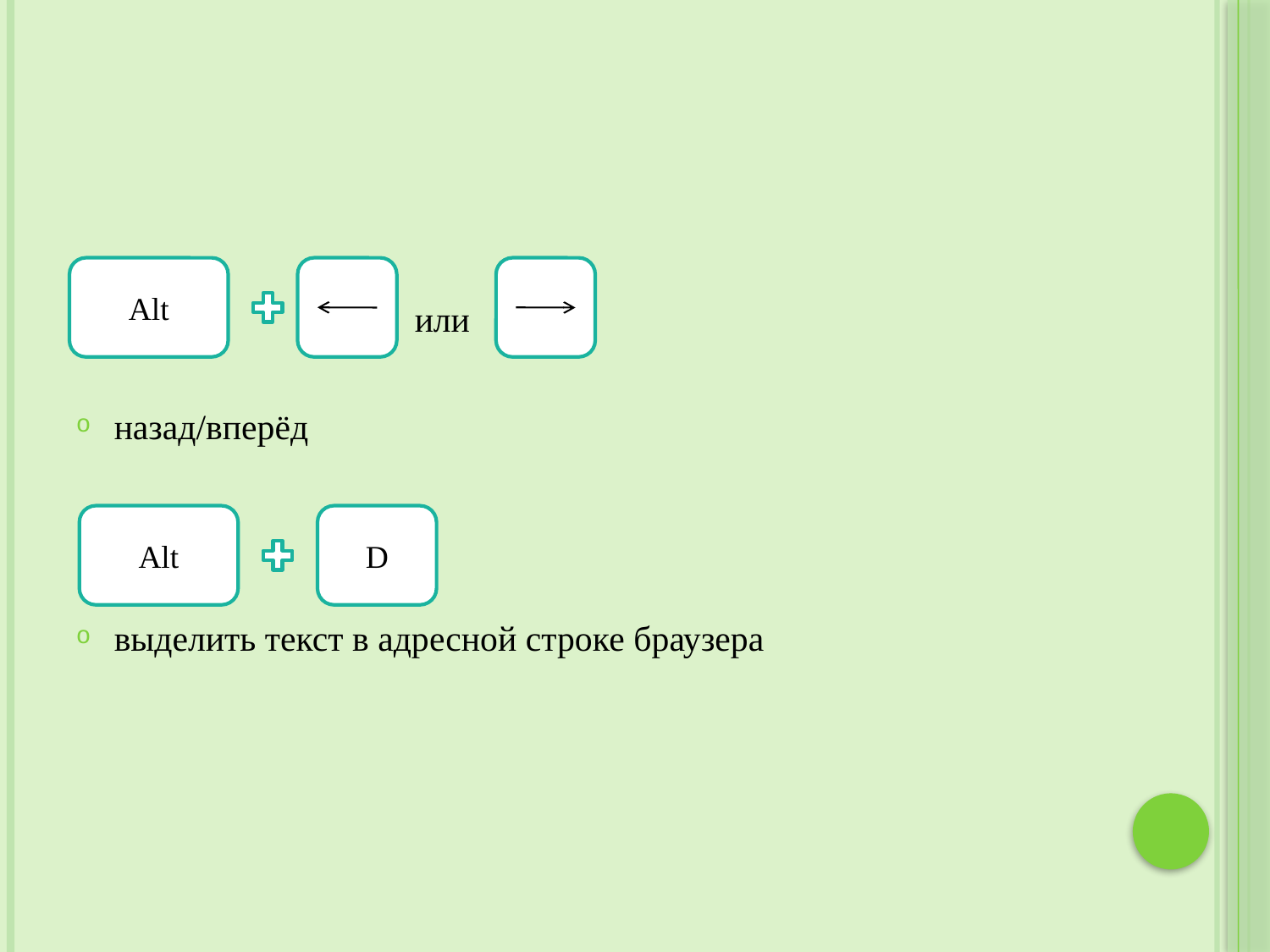

или

назад/вперёд

выделить текст в адресной строке браузера

Alt

Alt
D